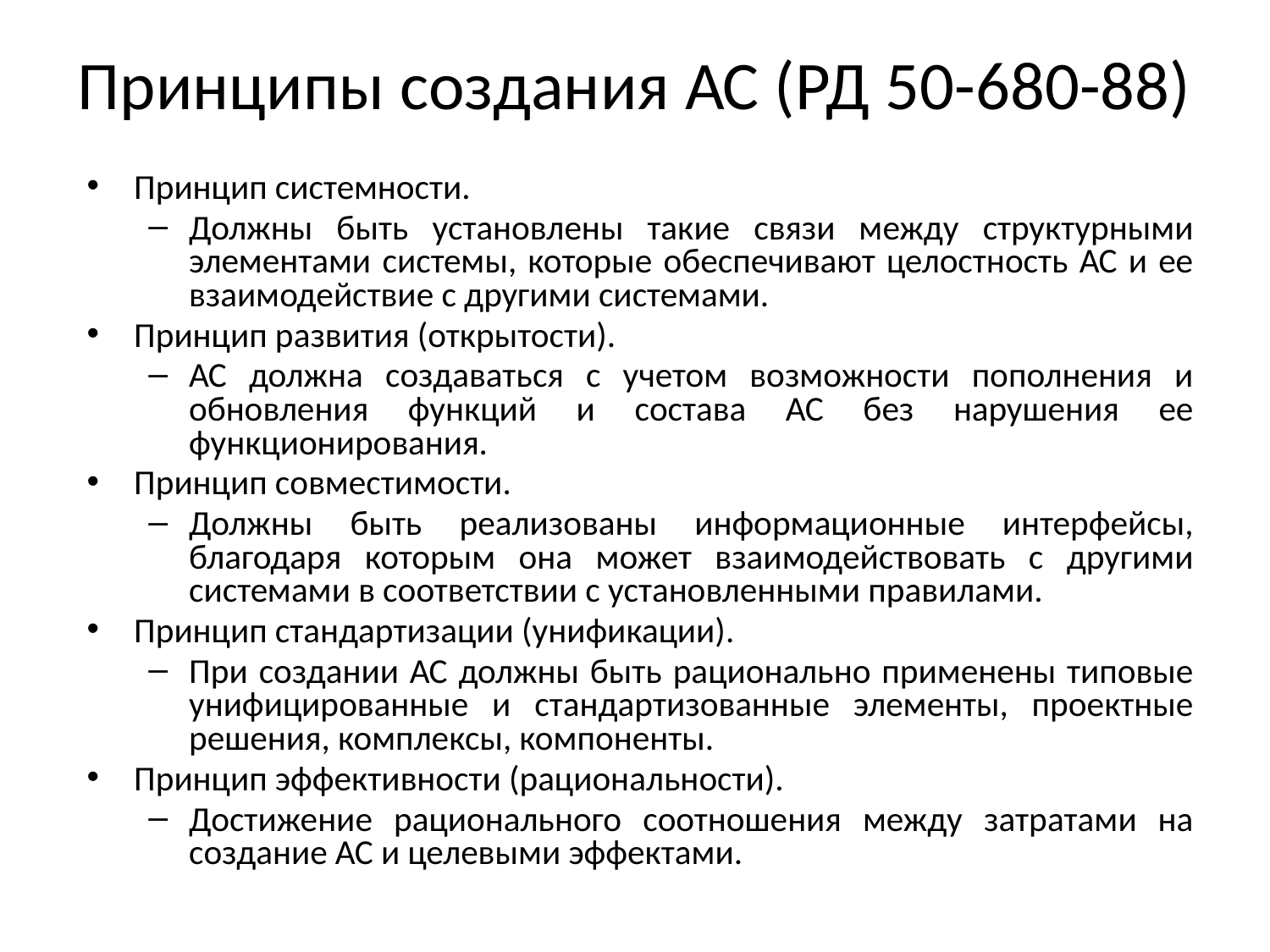

# Принципы создания АС (РД 50-680-88)
Принцип системности.
Должны быть установлены такие связи между структурными элементами системы, которые обеспечивают целостность АС и ее взаимодействие с другими системами.
Принцип развития (открытости).
АС должна создаваться с учетом возможности пополнения и обновления функций и состава АС без нарушения ее функционирования.
Принцип совместимости.
Должны быть реализованы информационные интерфейсы, благодаря которым она может взаимодействовать с другими системами в соответствии с установленными правилами.
Принцип стандартизации (унификации).
При создании АС должны быть рационально применены типовые унифицированные и стандартизованные элементы, проектные решения, комплексы, компоненты.
Принцип эффективности (рациональности).
Достижение рационального соотношения между затратами на создание АС и целевыми эффектами.